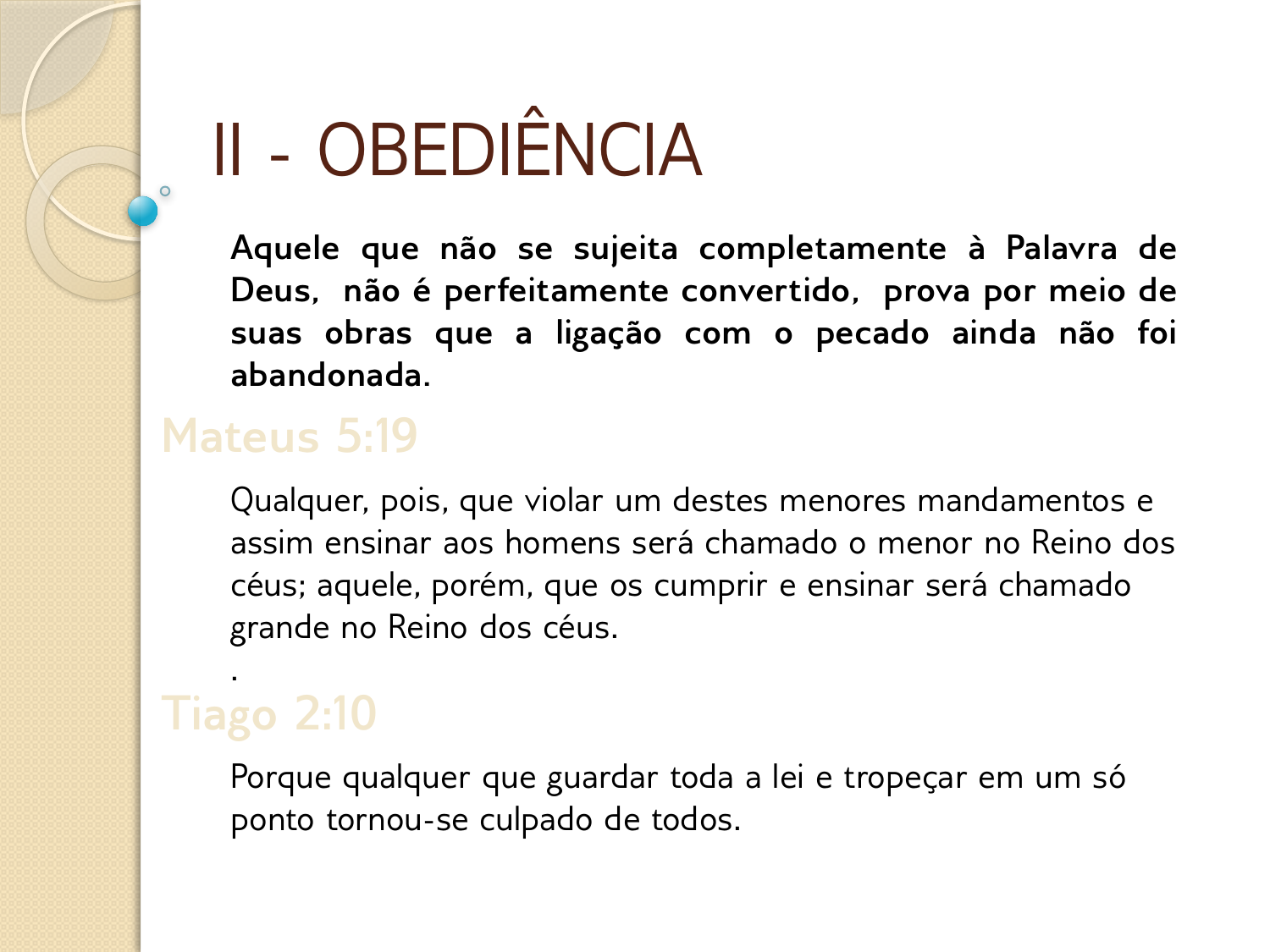

II - OBEDIÊNCIA
Aquele que não se sujeita completamente à Palavra de Deus,  não é perfeitamente convertido,  prova por meio de suas obras que a ligação com o pecado ainda não foi abandonada.
Mateus 5:19
Qualquer, pois, que violar um destes menores mandamentos e assim ensinar aos homens será chamado o menor no Reino dos céus; aquele, porém, que os cumprir e ensinar será chamado grande no Reino dos céus.
.
Tiago 2:10
Porque qualquer que guardar toda a lei e tropeçar em um só ponto tornou-se culpado de todos.